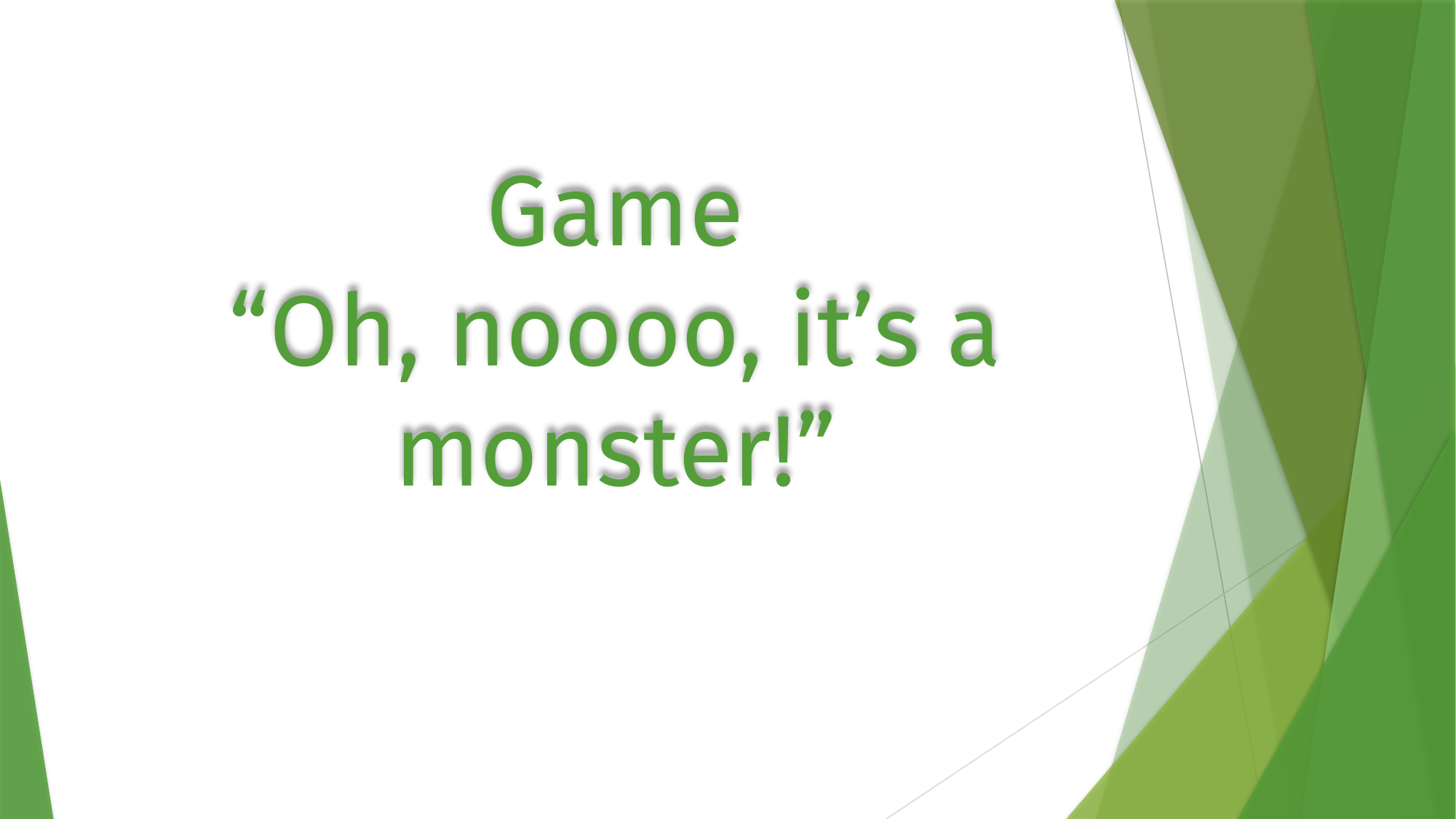

# Game “Oh, noooo, it’s a monster!”